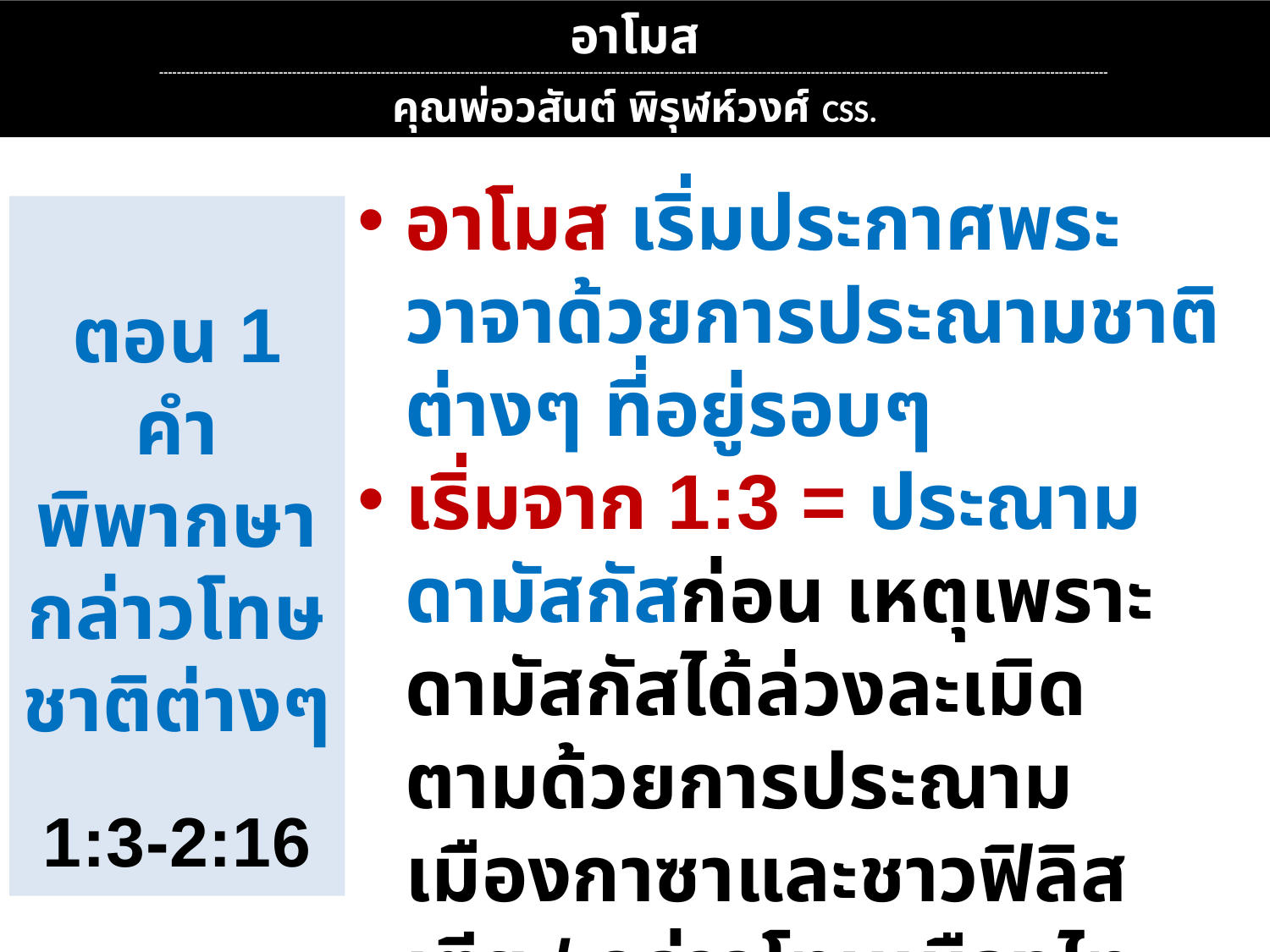

อาโมส
----------------------------------------------------------------------------------------------------------------------------------------------------------------------------------------------------------------------
คุณพ่อวสันต์ พิรุฬห์วงศ์ CSS.
อาโมส เริ่มประกาศพระวาจาด้วยการประณามชาติต่างๆ ที่อยู่รอบๆ
เริ่มจาก 1:3 = ประณามดามัสกัสก่อน เหตุเพราะดามัสกัสได้ล่วงละเมิด ตามด้วยการประณามเมืองกาซาและชาวฟิลิสเตีย / กล่าวโทษเมืองไทระ / ชาวเอโดม / ชาวอัมโมน (1:3-15... อ่าน)

ตอน 1
คำพิพากษากล่าวโทษชาติต่างๆ

1:3-2:16